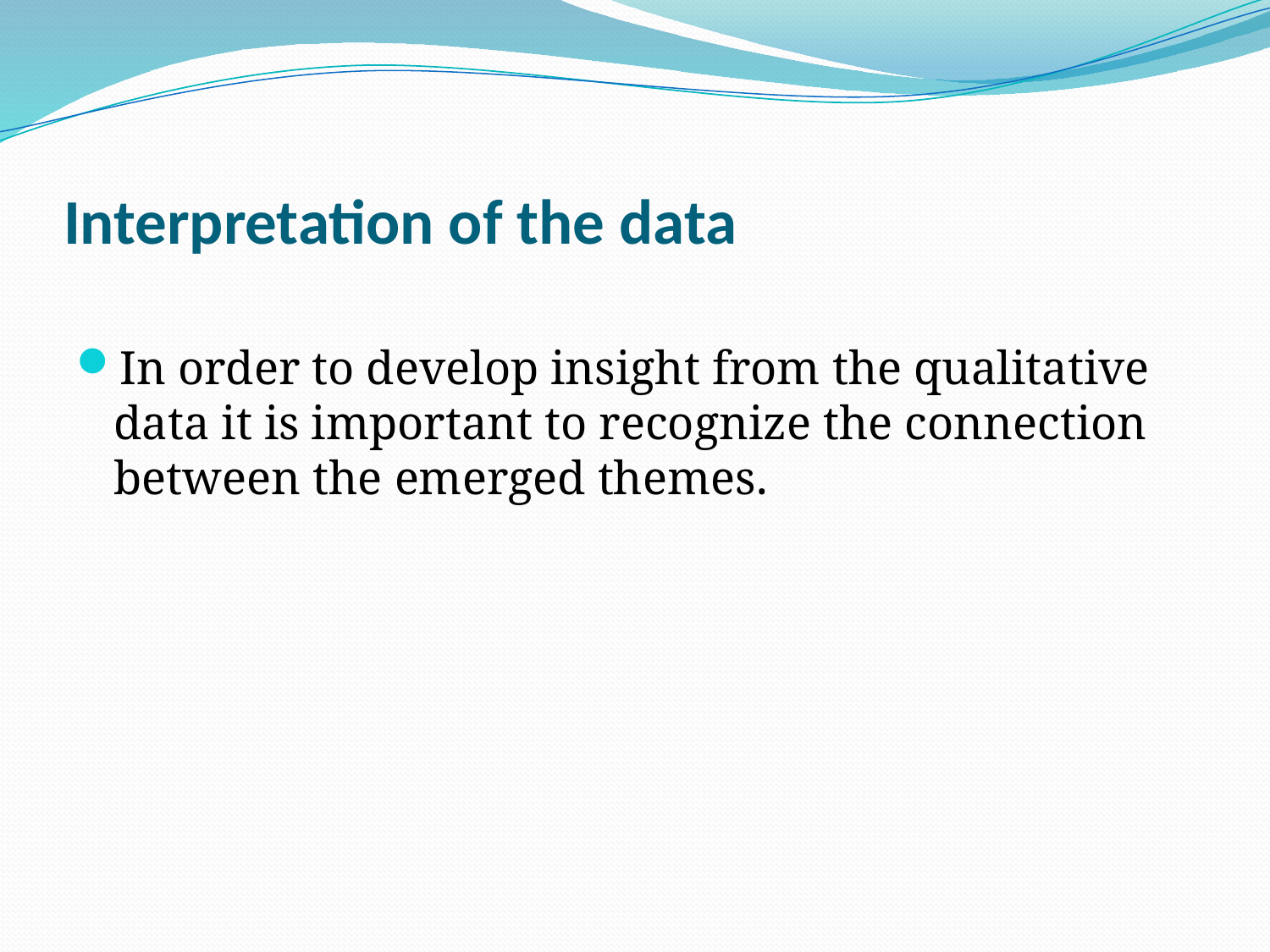

# Interpretation of the data

In order to develop insight from the qualitative data it is important to recognize the connection between the emerged themes.